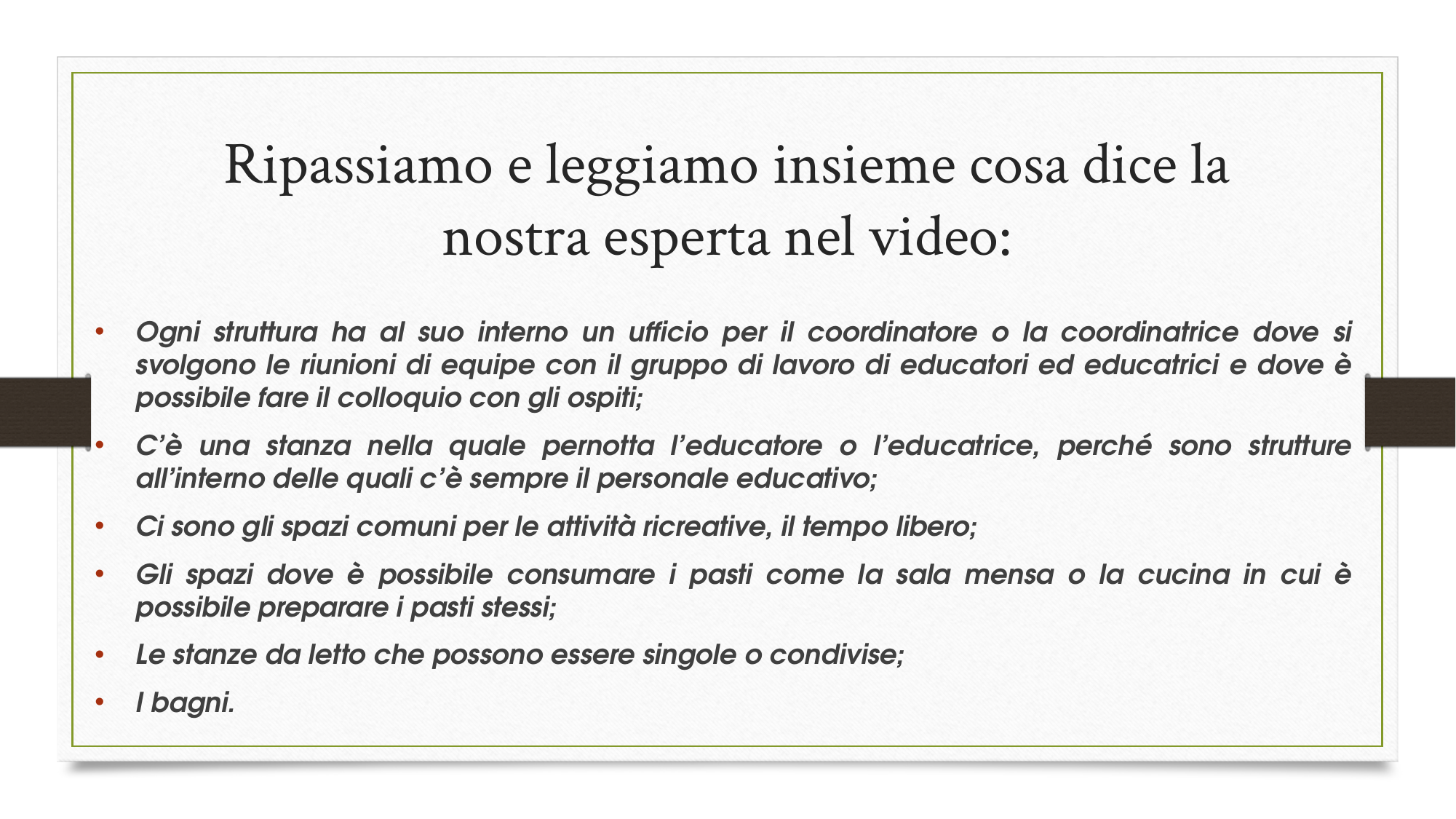

# Ripassiamo e leggiamo insieme cosa dice la nostra esperta nel video:
Ogni struttura ha al suo interno un ufficio per il coordinatore o la coordinatrice dove si svolgono le riunioni di equipe con il gruppo di lavoro di educatori ed educatrici e dove è possibile fare il colloquio con gli ospiti;
C’è una stanza nella quale pernotta l’educatore o l’educatrice, perché sono strutture all’interno delle quali c’è sempre il personale educativo;
Ci sono gli spazi comuni per le attività ricreative, il tempo libero;
Gli spazi dove è possibile consumare i pasti come la sala mensa o la cucina in cui è possibile preparare i pasti stessi;
Le stanze da letto che possono essere singole o condivise;
I bagni.